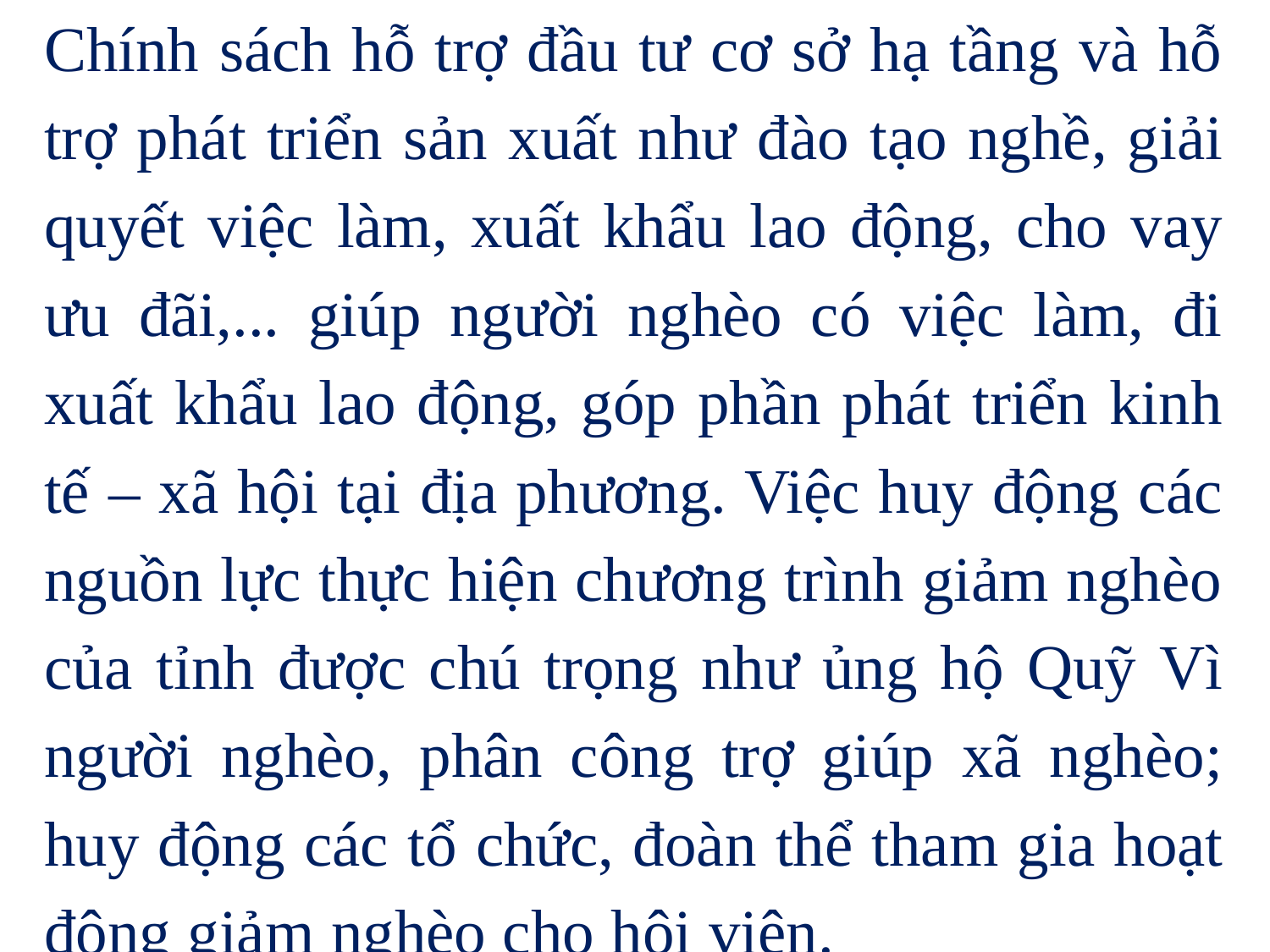

Chính sách hỗ trợ đầu tư cơ sở hạ tầng và hỗ trợ phát triển sản xuất như đào tạo nghề, giải quyết việc làm, xuất khẩu lao động, cho vay ưu đãi,... giúp người nghèo có việc làm, đi xuất khẩu lao động, góp phần phát triển kinh tế – xã hội tại địa phương. Việc huy động các nguồn lực thực hiện chương trình giảm nghèo của tỉnh được chú trọng như ủng hộ Quỹ Vì người nghèo, phân công trợ giúp xã nghèo; huy động các tổ chức, đoàn thể tham gia hoạt động giảm nghèo cho hội viên.